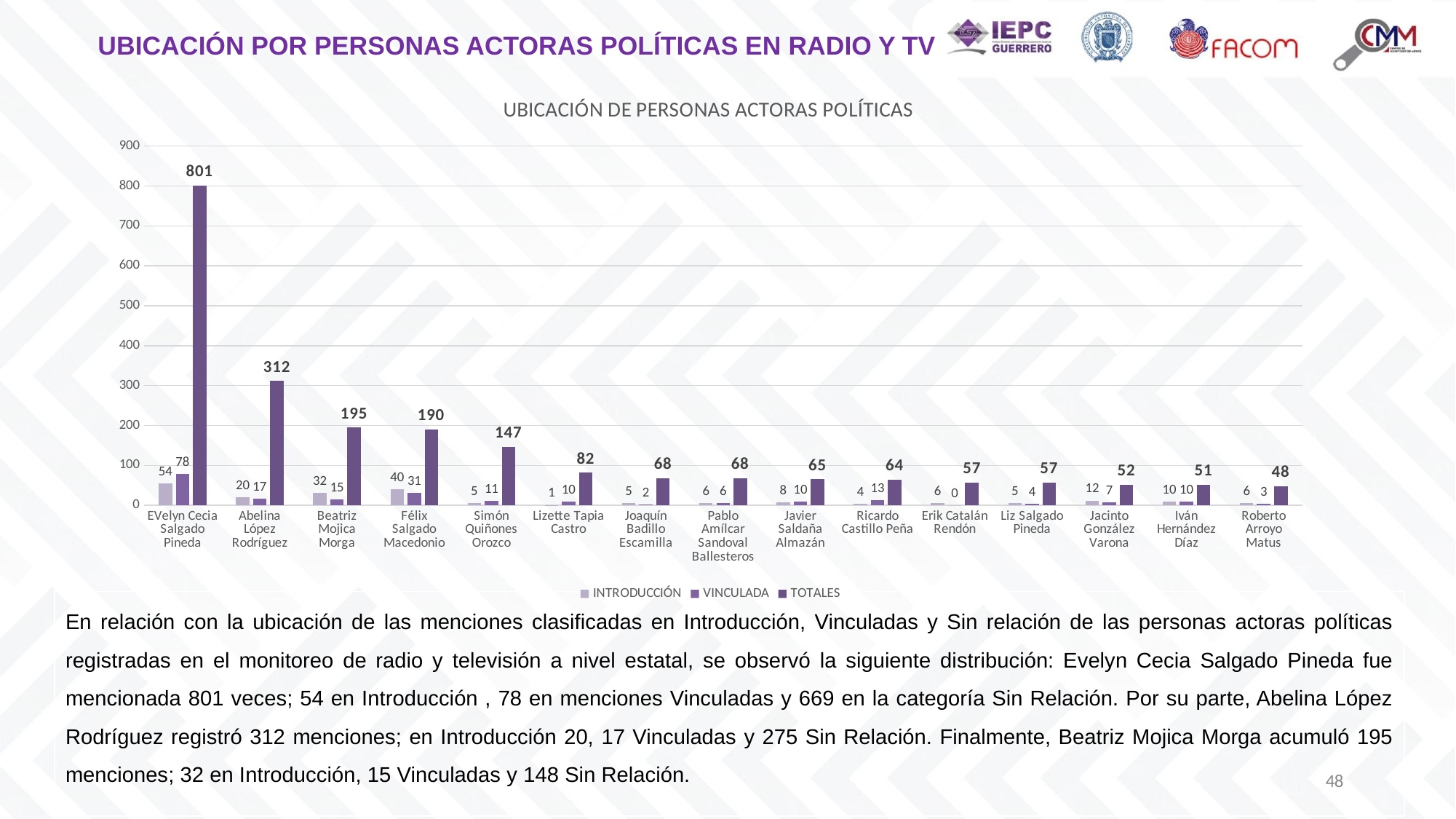

UBICACIÓN POR PERSONAS ACTORAS POLÍTICAS EN RADIO Y TV

### Chart: UBICACIÓN DE PERSONAS ACTORAS POLÍTICAS

| Category | INTRODUCCIÓN | VINCULADA | TOTALES |
|---|---|---|---|
| EVelyn Cecia Salgado Pineda | 54.0 | 78.0 | 801.0 |
| Abelina López Rodríguez | 20.0 | 17.0 | 312.0 |
| Beatriz Mojica Morga | 32.0 | 15.0 | 195.0 |
| Félix Salgado Macedonio | 40.0 | 31.0 | 190.0 |
| Simón Quiñones Orozco | 5.0 | 11.0 | 147.0 |
| Lizette Tapia Castro | 1.0 | 10.0 | 82.0 |
| Joaquín Badillo Escamilla | 5.0 | 2.0 | 68.0 |
| Pablo Amílcar Sandoval Ballesteros | 6.0 | 6.0 | 68.0 |
| Javier Saldaña Almazán | 8.0 | 10.0 | 65.0 |
| Ricardo Castillo Peña | 4.0 | 13.0 | 64.0 |
| Erik Catalán Rendón | 6.0 | 0.0 | 57.0 |
| Liz Salgado Pineda | 5.0 | 4.0 | 57.0 |
| Jacinto González Varona | 12.0 | 7.0 | 52.0 |
| Iván Hernández Díaz | 10.0 | 10.0 | 51.0 |
| Roberto Arroyo Matus | 6.0 | 3.0 | 48.0 |
En relación con la ubicación de las menciones clasificadas en Introducción, Vinculadas y Sin relación de las personas actoras políticas registradas en el monitoreo de radio y televisión a nivel estatal, se observó la siguiente distribución: Evelyn Cecia Salgado Pineda fue mencionada 801 veces; 54 en Introducción , 78 en menciones Vinculadas y 669 en la categoría Sin Relación. Por su parte, Abelina López Rodríguez registró 312 menciones; en Introducción 20, 17 Vinculadas y 275 Sin Relación. Finalmente, Beatriz Mojica Morga acumuló 195 menciones; 32 en Introducción, 15 Vinculadas y 148 Sin Relación.

48